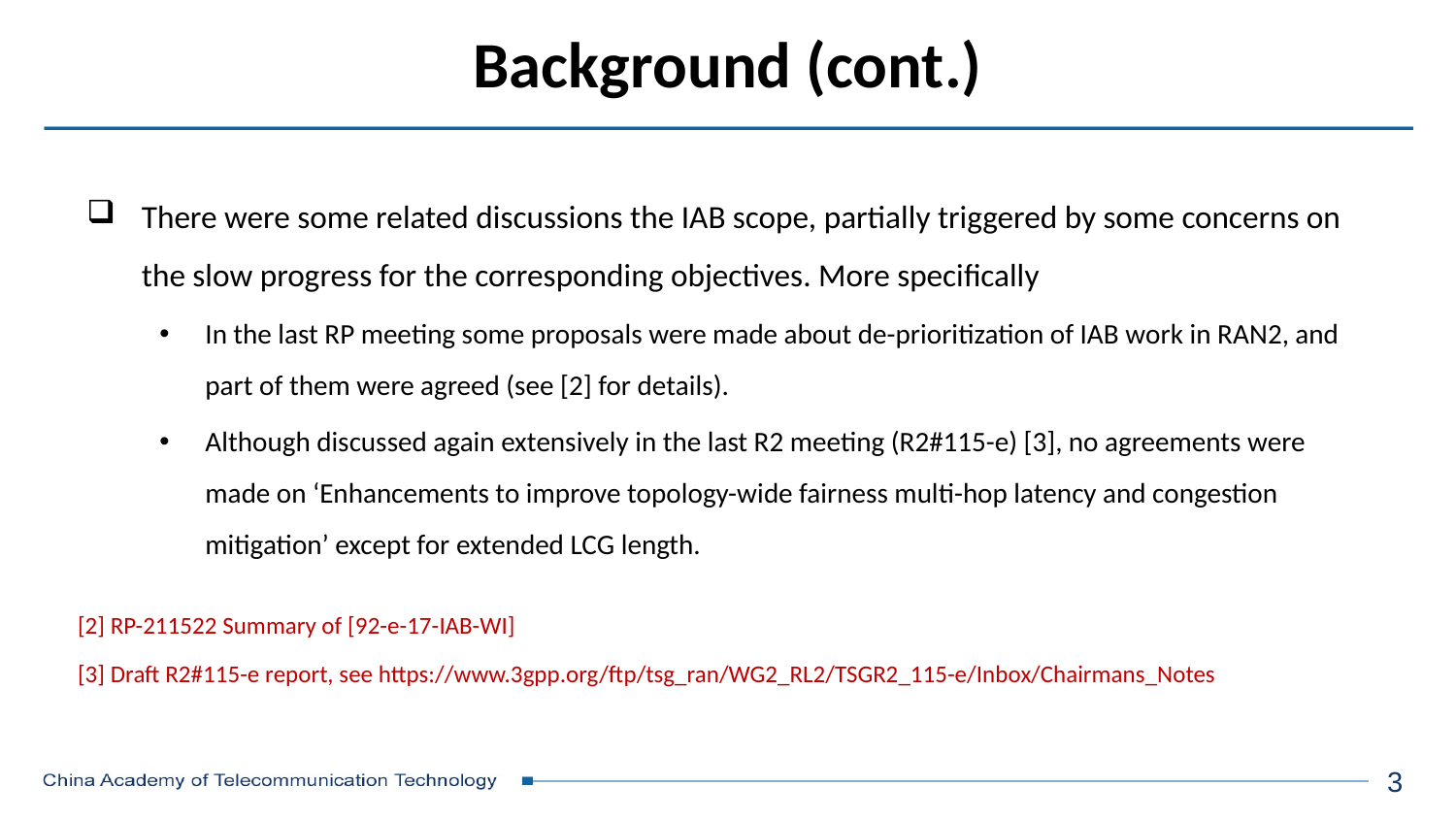

Background (cont.)
There were some related discussions the IAB scope, partially triggered by some concerns on the slow progress for the corresponding objectives. More specifically
In the last RP meeting some proposals were made about de-prioritization of IAB work in RAN2, and part of them were agreed (see [2] for details).
Although discussed again extensively in the last R2 meeting (R2#115-e) [3], no agreements were made on ‘Enhancements to improve topology-wide fairness multi-hop latency and ‎congestion mitigation’ except for extended LCG length.
[2] RP-211522 Summary of [92-e-17-IAB-WI]
[3] Draft R2#115-e report, see https://www.3gpp.org/ftp/tsg_ran/WG2_RL2/TSGR2_115-e/Inbox/Chairmans_Notes
3